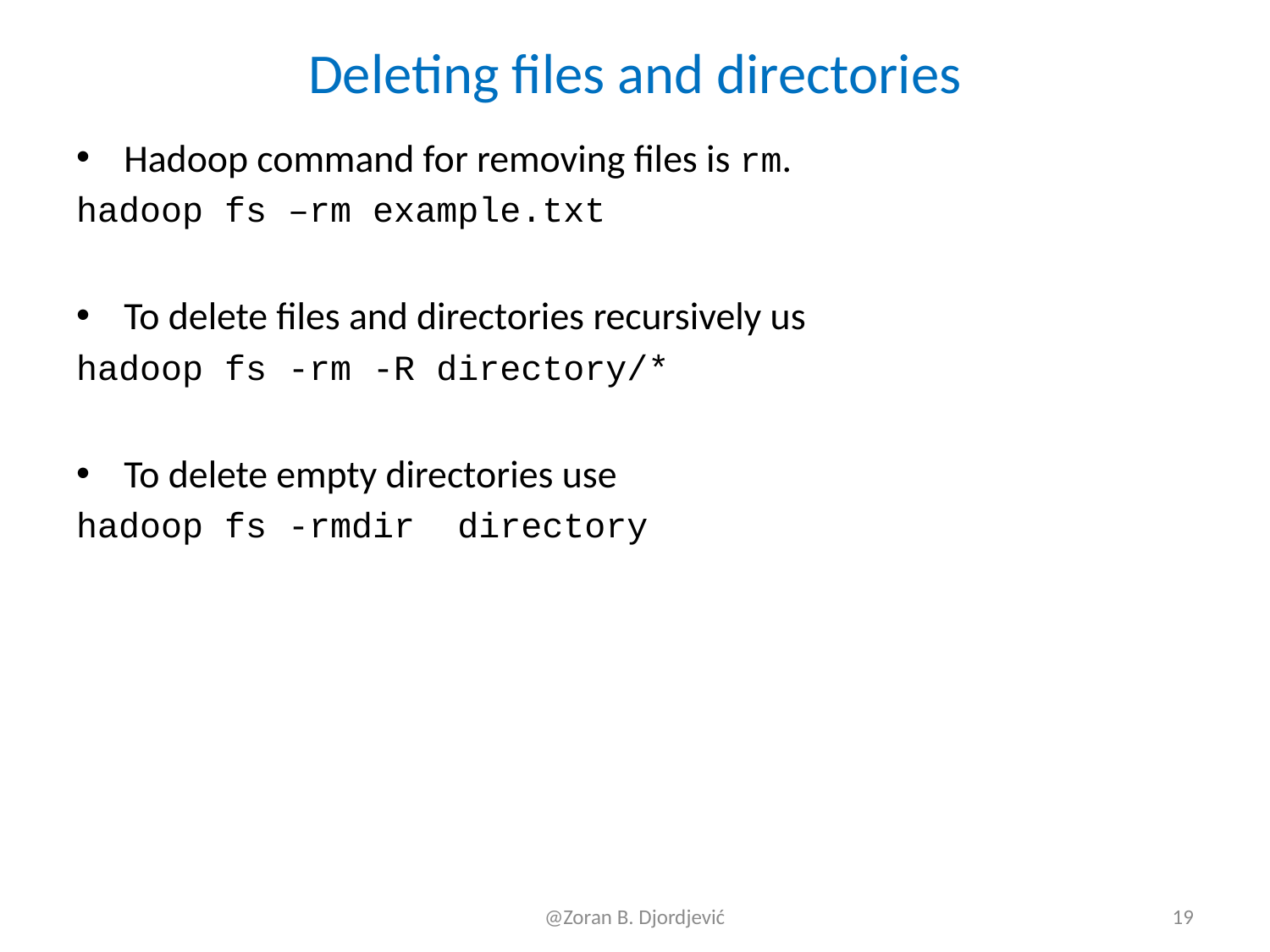

# Deleting files and directories
Hadoop command for removing files is rm.
hadoop fs –rm example.txt

To delete files and directories recursively us
hadoop fs -rm -R directory/*

To delete empty directories use
hadoop fs -rmdir  directory

@Zoran B. Djordjević
19